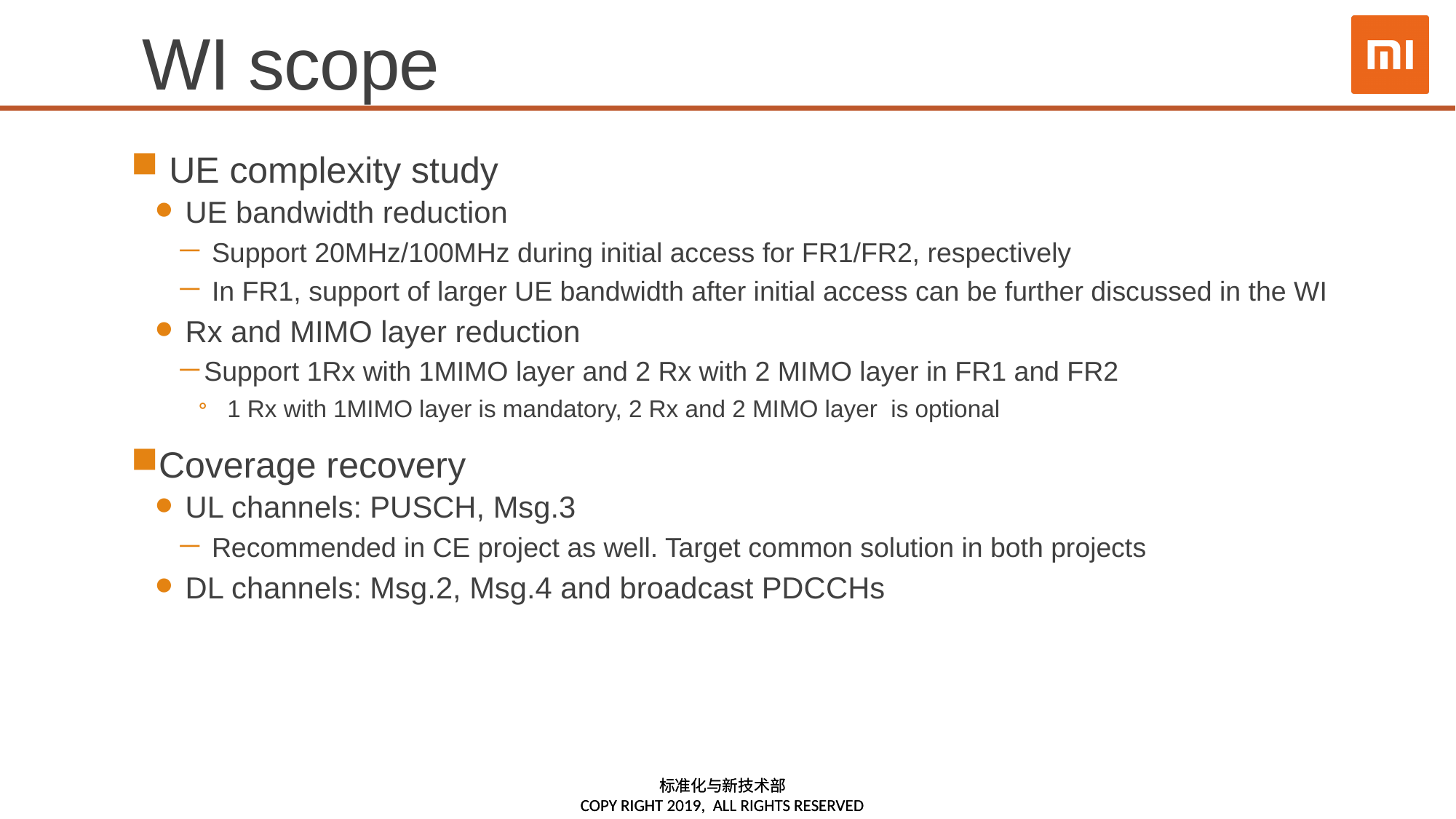

# WI scope
 UE complexity study
 UE bandwidth reduction
 Support 20MHz/100MHz during initial access for FR1/FR2, respectively
 In FR1, support of larger UE bandwidth after initial access can be further discussed in the WI
 Rx and MIMO layer reduction
Support 1Rx with 1MIMO layer and 2 Rx with 2 MIMO layer in FR1 and FR2
 1 Rx with 1MIMO layer is mandatory, 2 Rx and 2 MIMO layer  is optional
Coverage recovery
 UL channels: PUSCH, Msg.3
 Recommended in CE project as well. Target common solution in both projects
 DL channels: Msg.2, Msg.4 and broadcast PDCCHs